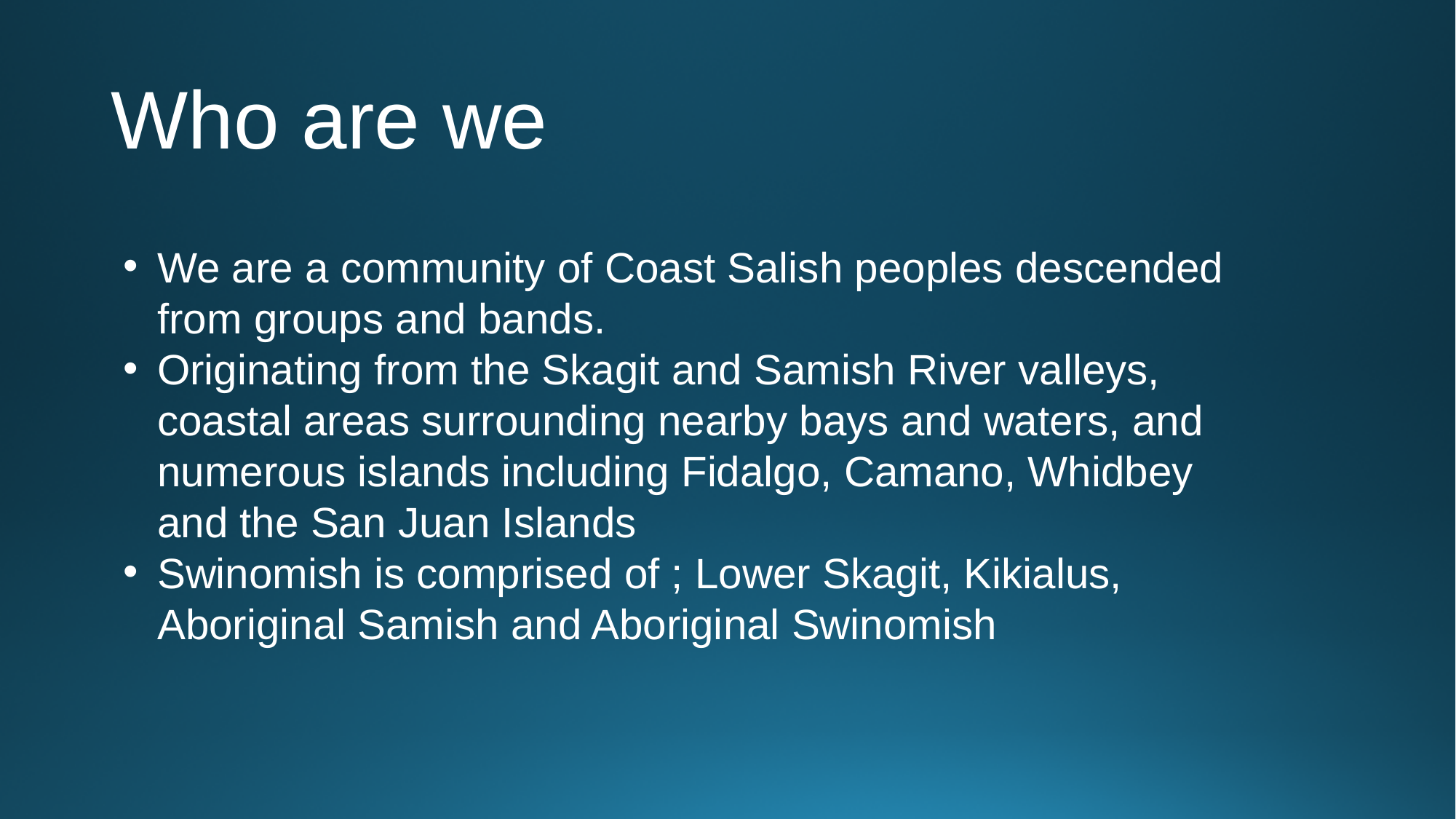

# Who are we
We are a community of Coast Salish peoples descended from groups and bands.
Originating from the Skagit and Samish River valleys, coastal areas surrounding nearby bays and waters, and numerous islands including Fidalgo, Camano, Whidbey and the San Juan Islands
Swinomish is comprised of ; Lower Skagit, Kikialus, Aboriginal Samish and Aboriginal Swinomish